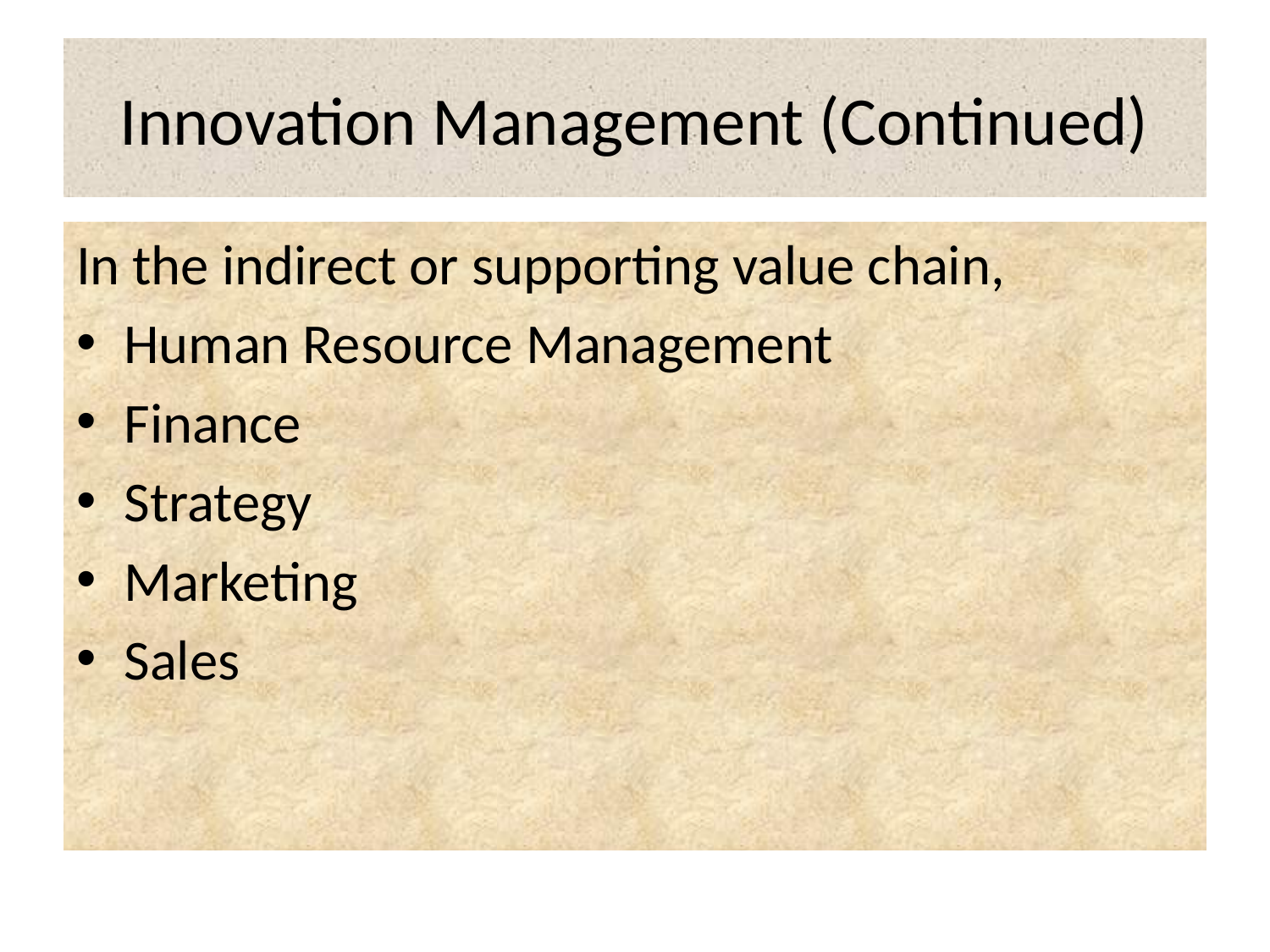

# Innovation Management (Continued)
In the indirect or supporting value chain,
Human Resource Management
Finance
Strategy
Marketing
Sales